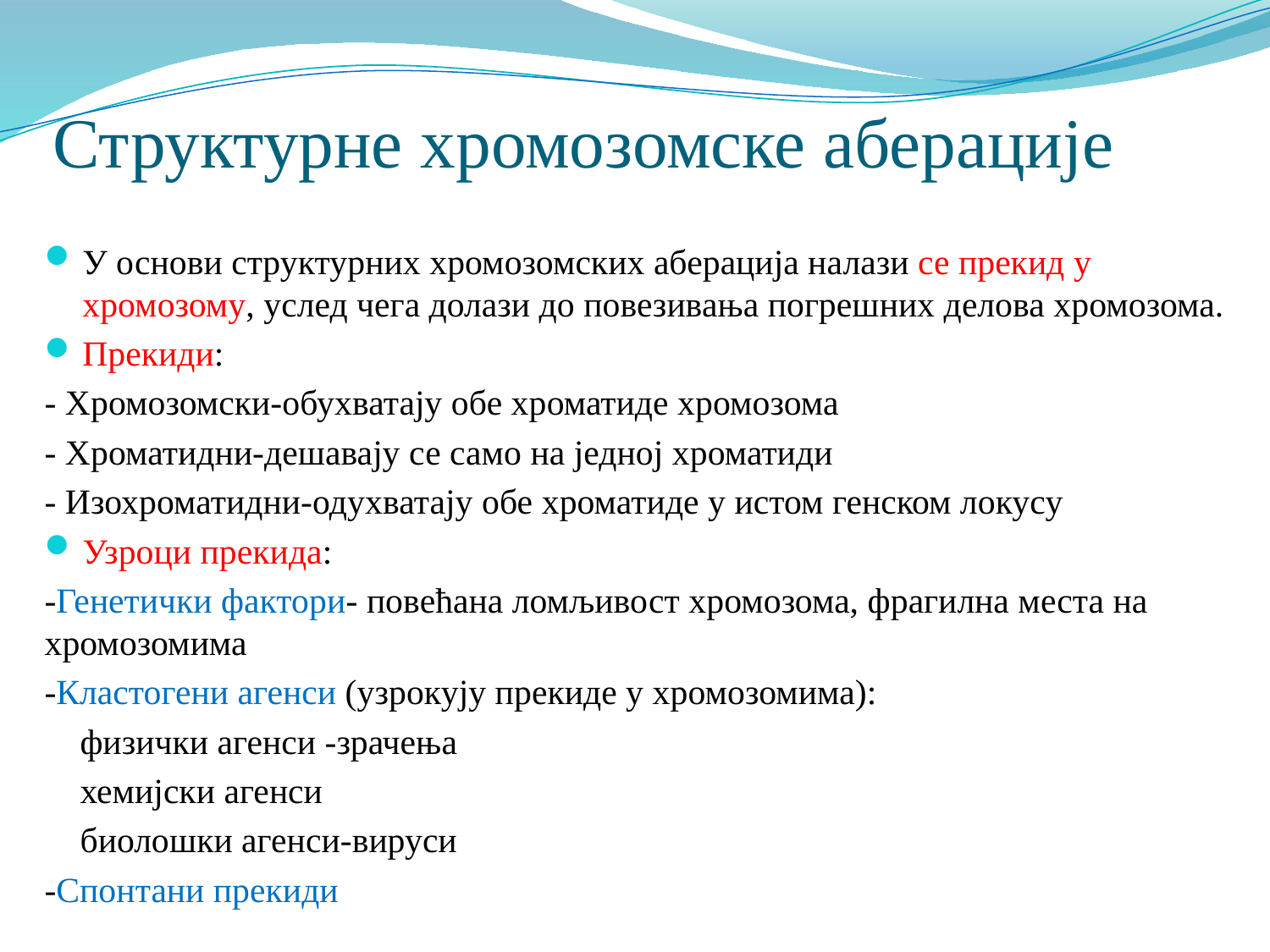

# Структурне хромозомске аберације
У основи структурних хромозомских аберација налази се прекид у хромозому, услед чега долази до повезивања погрешних делова хромозома.
Прекиди:
- Хромозомски-обухватају обе хроматиде хромозома
- Хроматидни-дешавају се само на једној хроматиди
- Изохроматидни-одухватају обе хроматиде у истом генском локусу
Узроци прекида:
-Генетички фактори- повећана ломљивост хромозома, фрагилна места на хромозомима
-Кластогени агенси (узрокују прекиде у хромозомима):
    физички агенси -зрачења
    хемијски агенси
    биолошки агенси-вируси
-Спонтани прекиди